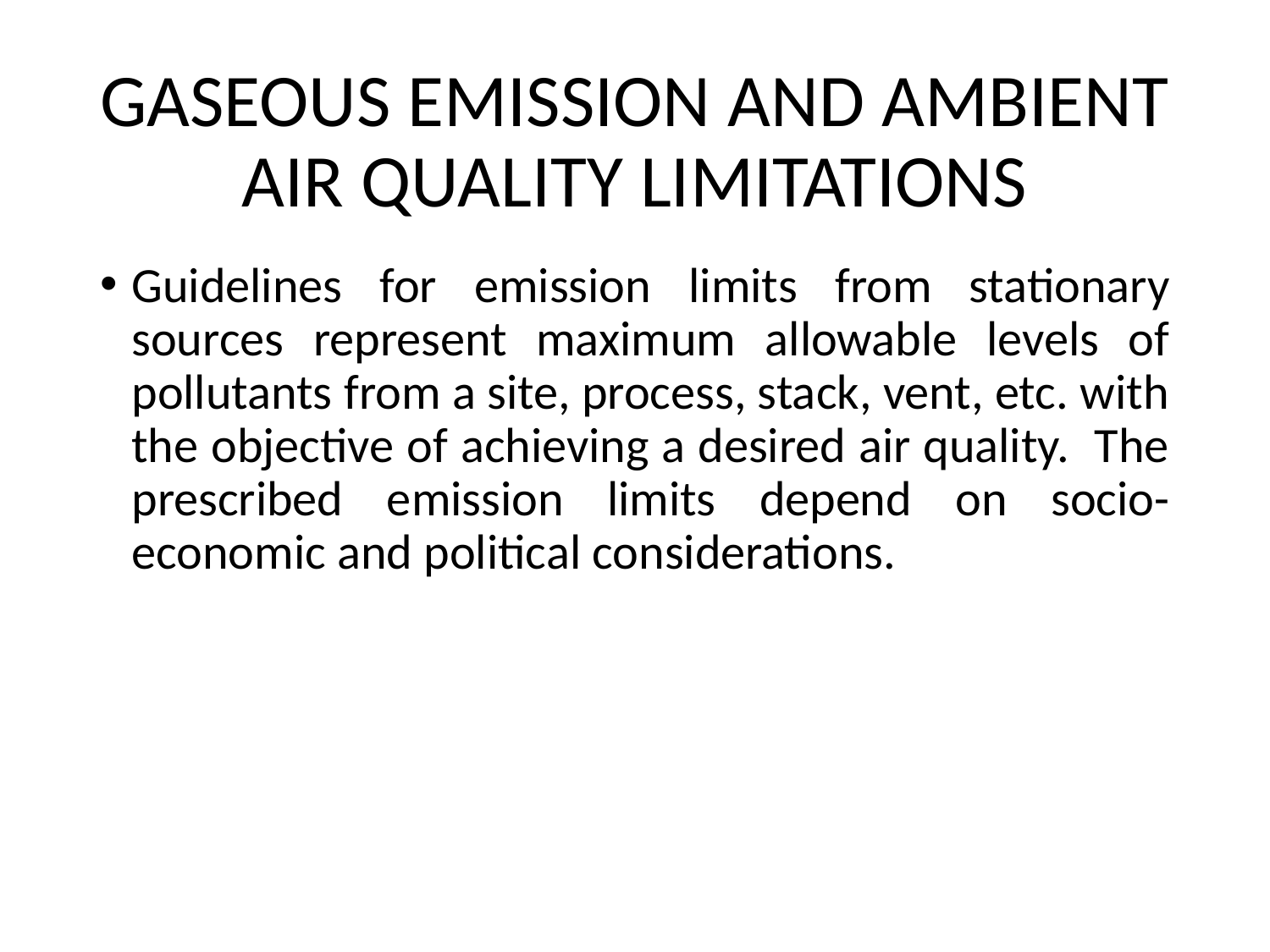

# GASEOUS EMISSION AND AMBIENT AIR QUALITY LIMITATIONS
Guidelines for emission limits from stationary sources represent maximum allowable levels of pollutants from a site, process, stack, vent, etc. with the objective of achieving a desired air quality.  The prescribed emission limits depend on socio-economic and political considerations.